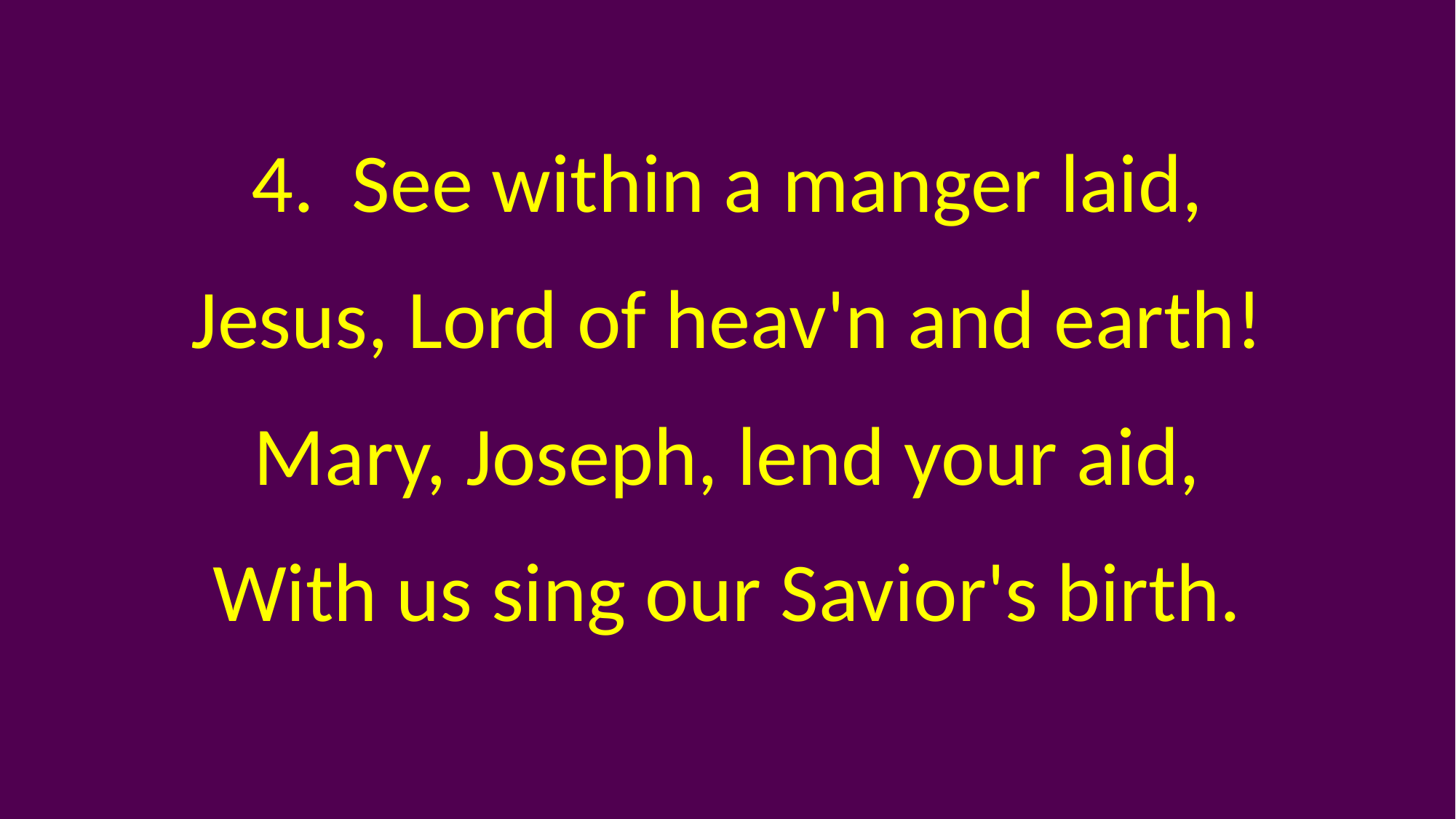

4.  See within a manger laid,
Jesus, Lord of heav'n and earth!
Mary, Joseph, lend your aid,
With us sing our Savior's birth.